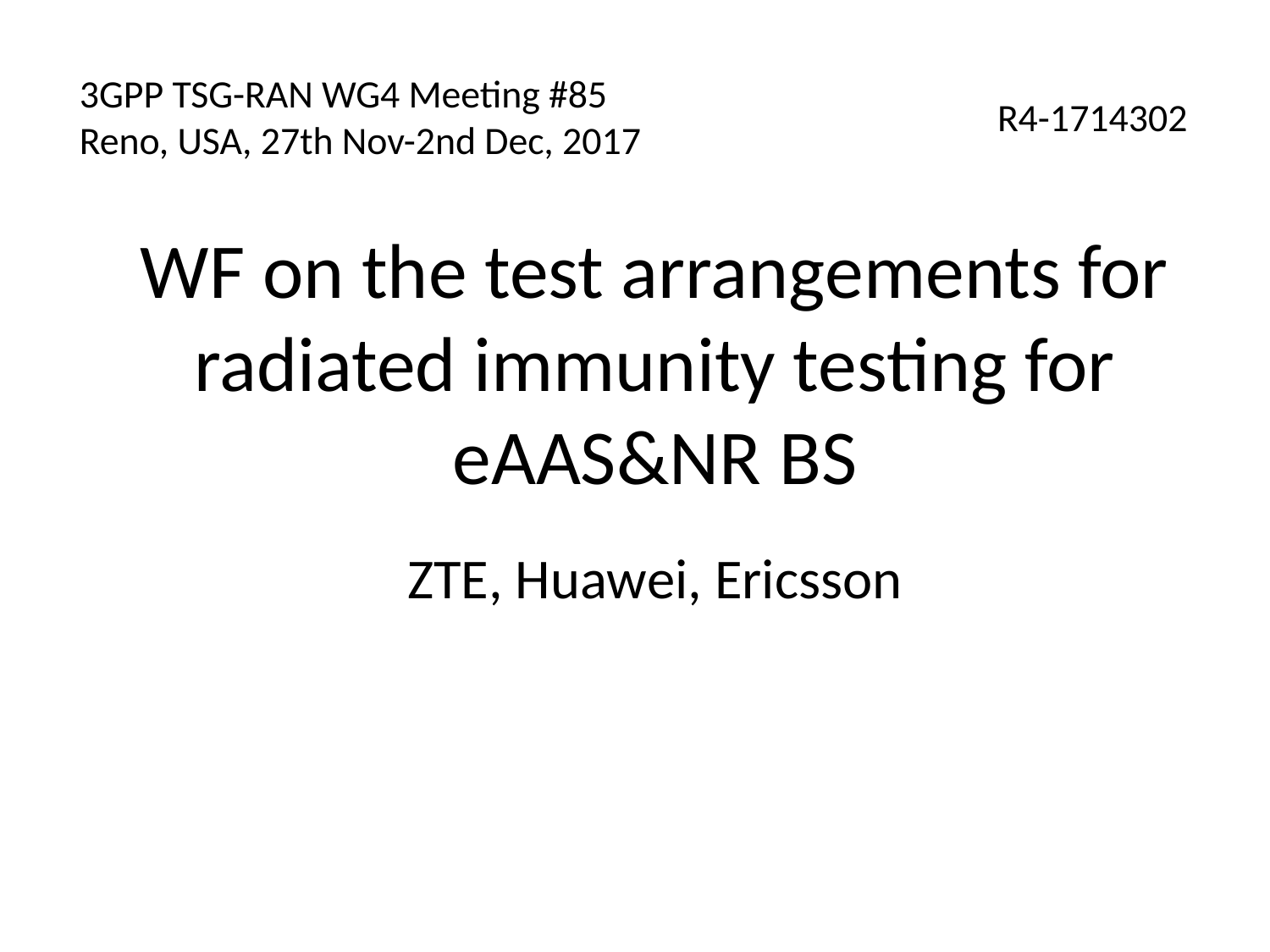

# 3GPP TSG-RAN WG4 Meeting #85 Reno, USA, 27th Nov-2nd Dec, 2017
R4-1714302
WF on the test arrangements for radiated immunity testing for eAAS&NR BS
ZTE, Huawei, Ericsson